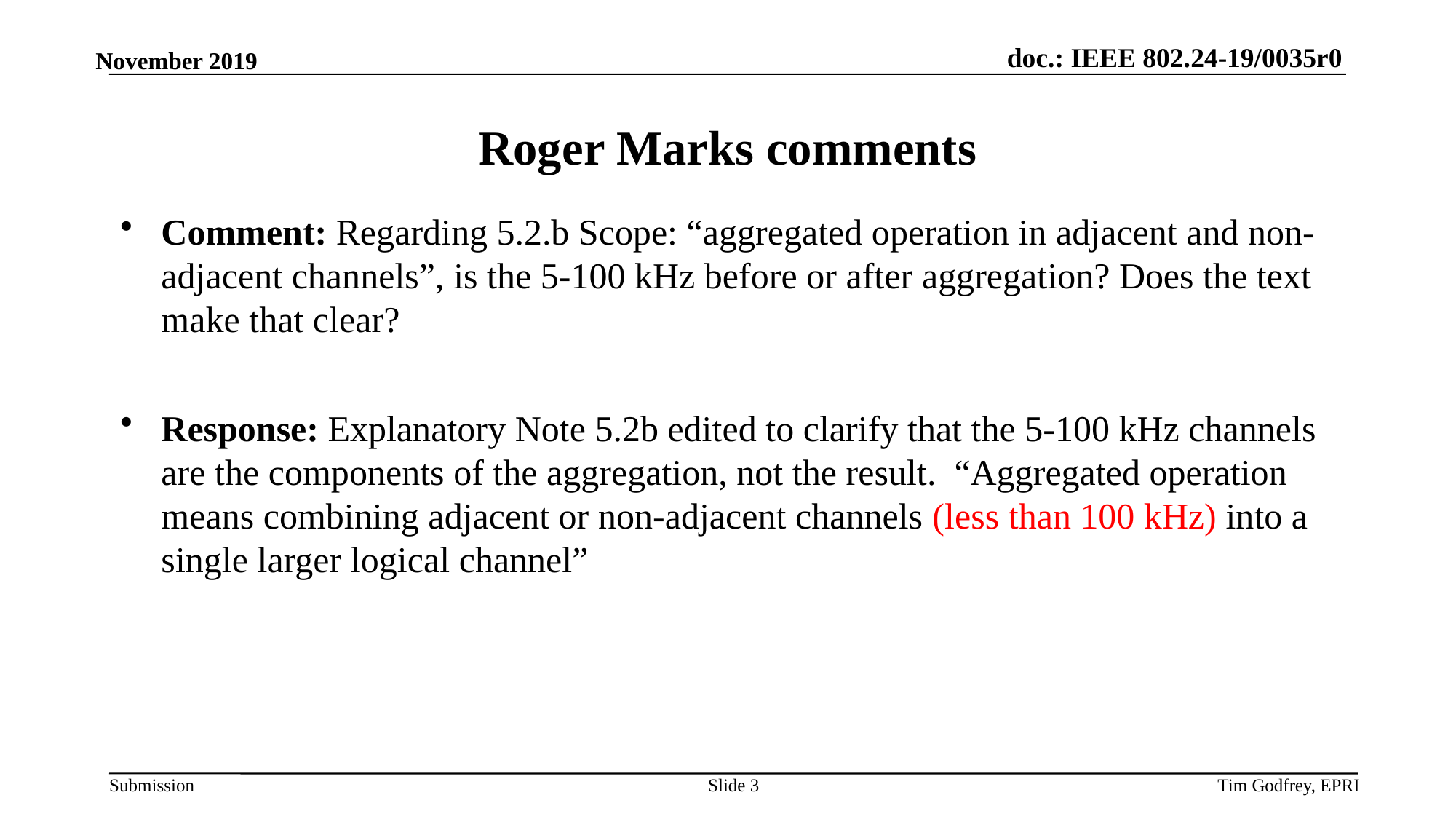

# Roger Marks comments
Comment: Regarding 5.2.b Scope: “aggregated operation in adjacent and non-adjacent channels”, is the 5-100 kHz before or after aggregation? Does the text make that clear?

Response: Explanatory Note 5.2b edited to clarify that the 5-100 kHz channels are the components of the aggregation, not the result.  “Aggregated operation means combining adjacent or non-adjacent channels (less than 100 kHz) into a single larger logical channel”
Slide 3
Tim Godfrey, EPRI